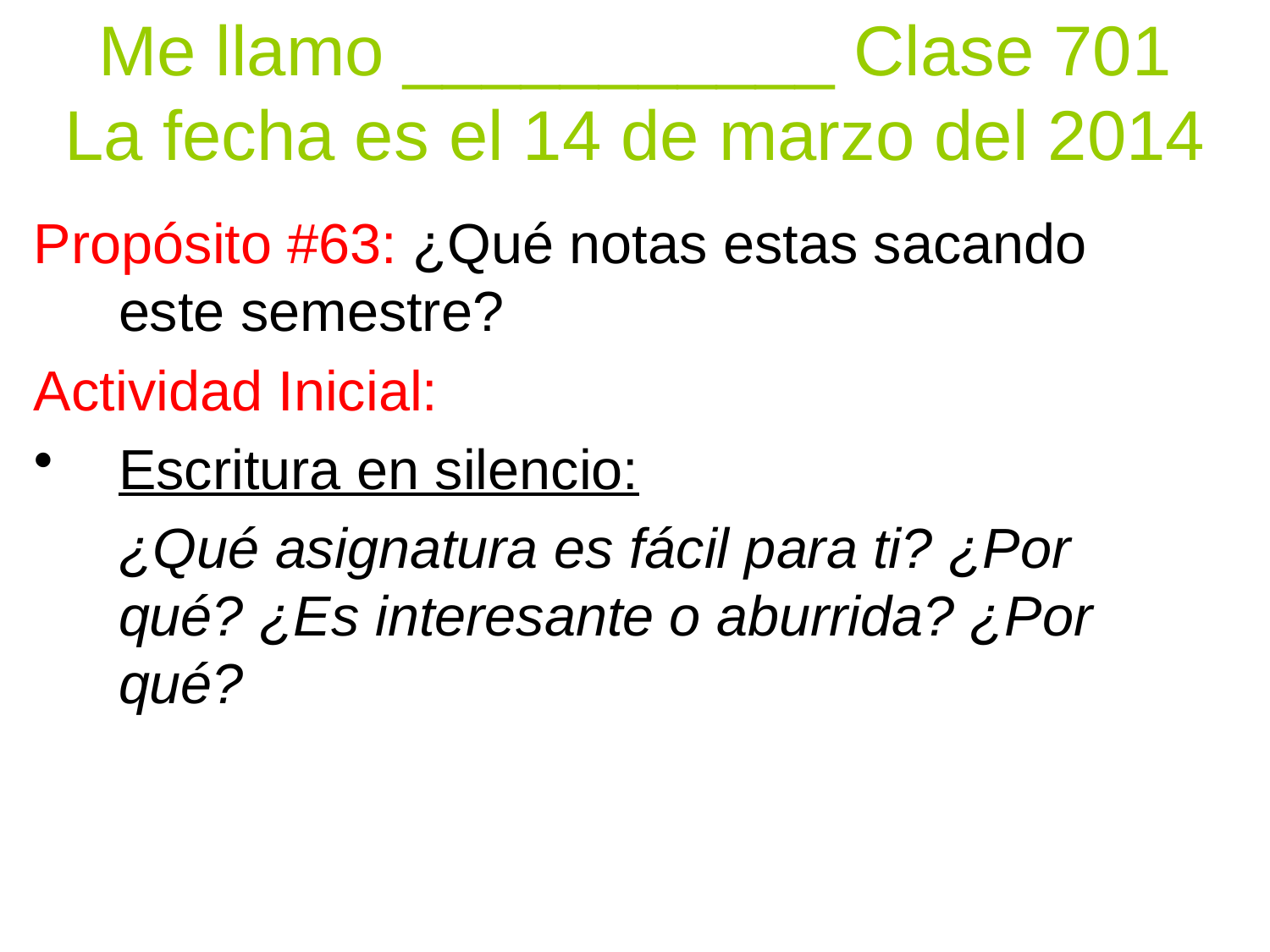

# Me llamo ___________ Clase 701 La fecha es el 14 de marzo del 2014
Propósito #63: ¿Qué notas estas sacando este semestre?
Actividad Inicial:
Escritura en silencio:
	¿Qué asignatura es fácil para ti? ¿Por qué? ¿Es interesante o aburrida? ¿Por qué?